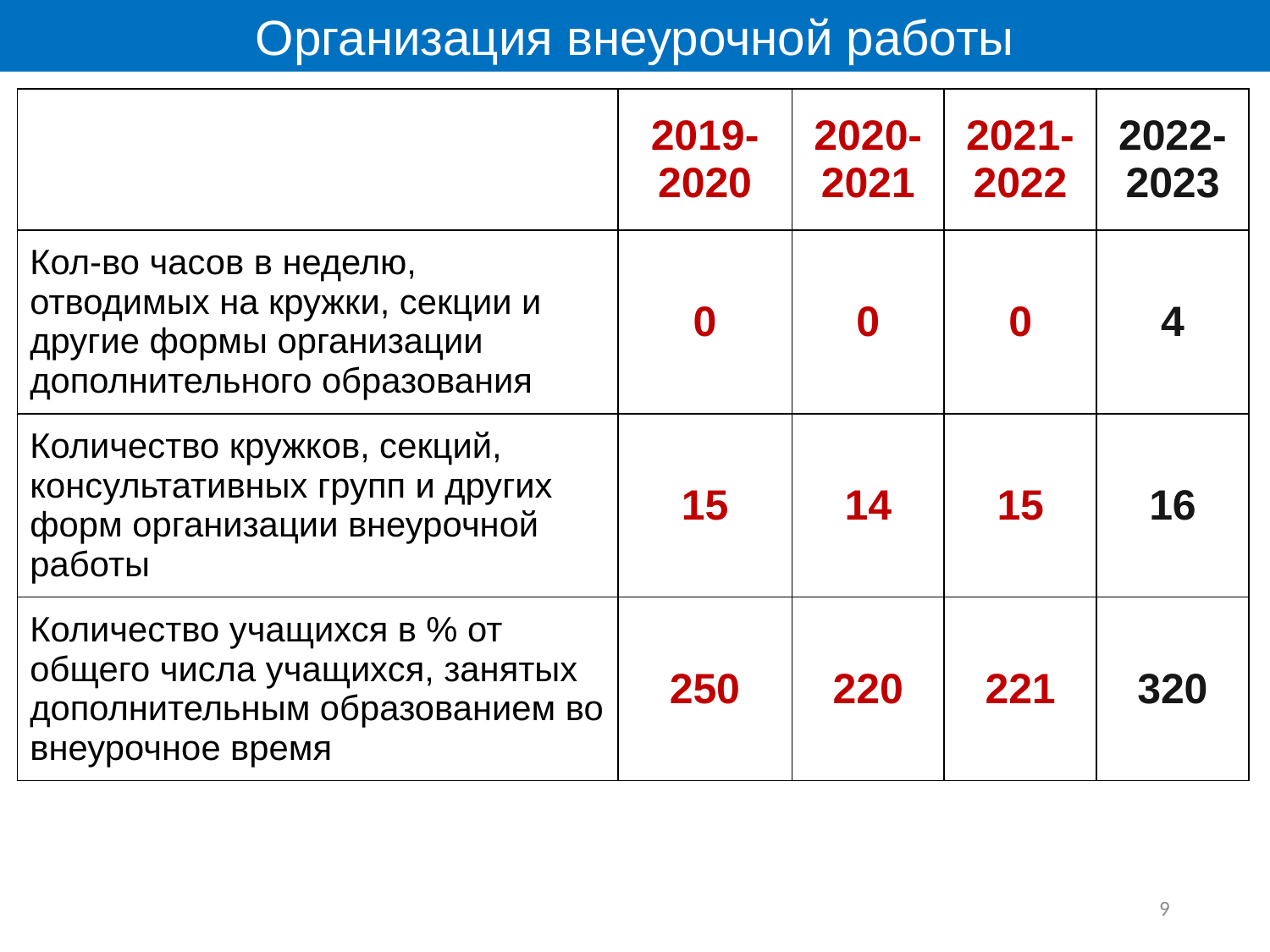

Организация внеурочной работы
|  | 2019-2020 | 2020-2021 | 2021-2022 | 2022-2023 |
| --- | --- | --- | --- | --- |
| Кол-во часов в неделю, отводимых на кружки, секции и другие формы организации дополнительного образования | 0 | 0 | 0 | 4 |
| Количество кружков, секций, консультативных групп и других форм организации внеурочной работы | 15 | 14 | 15 | 16 |
| Количество учащихся в % от общего числа учащихся, занятых дополнительным образованием во внеурочное время | 250 | 220 | 221 | 320 |
9